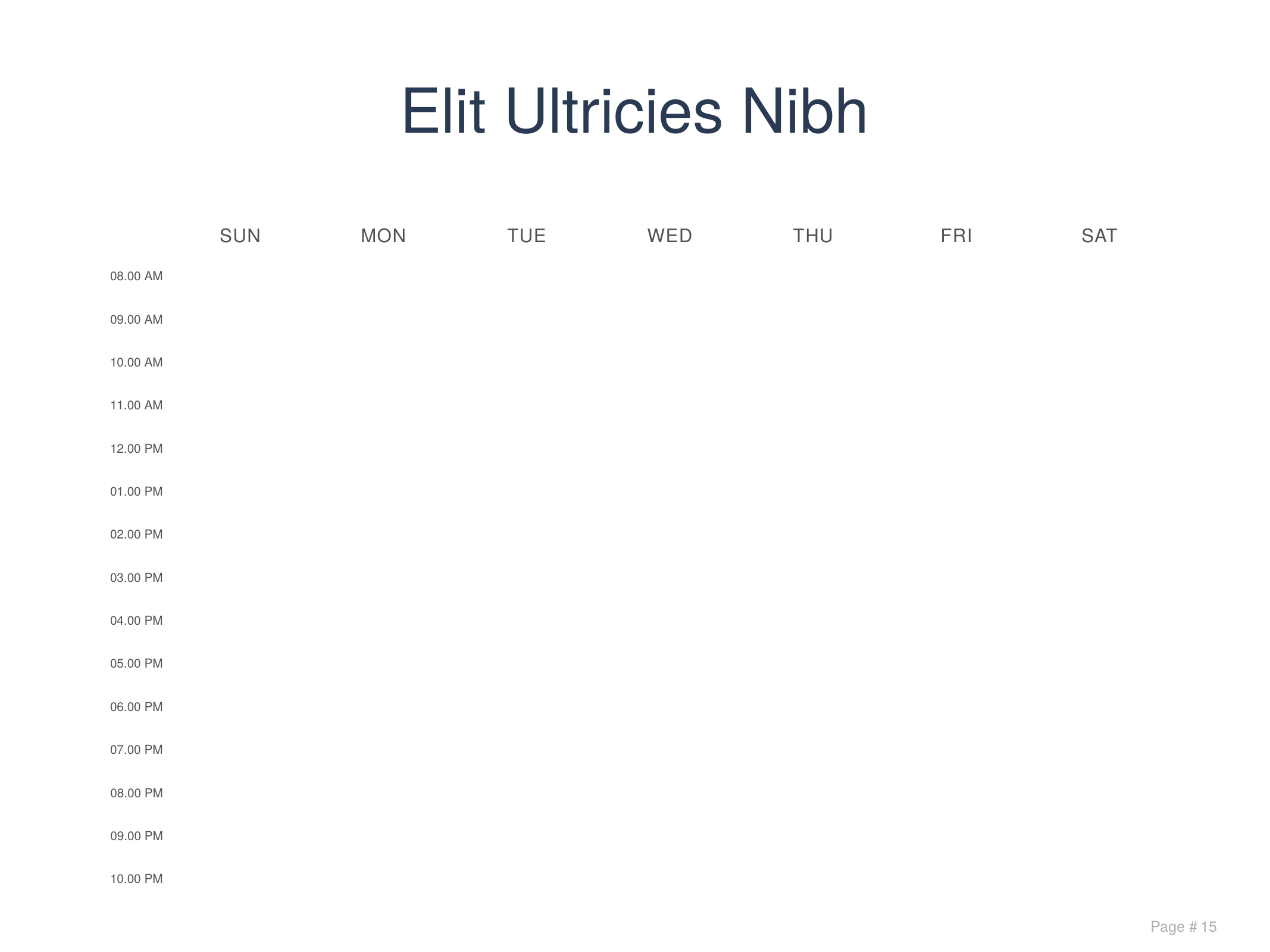

# Elit Ultricies Nibh
Sun
mon
tue
wed
thu
fri
sat

08.00 am

09.00 am

10.00 am

11.00 am

12.00 pm

01.00 pm

02.00 pm

03.00 pm

04.00 pm

05.00 pm

06.00 pm

07.00 pm

08.00 pm

09.00 pm

10.00 pm

Page #
15